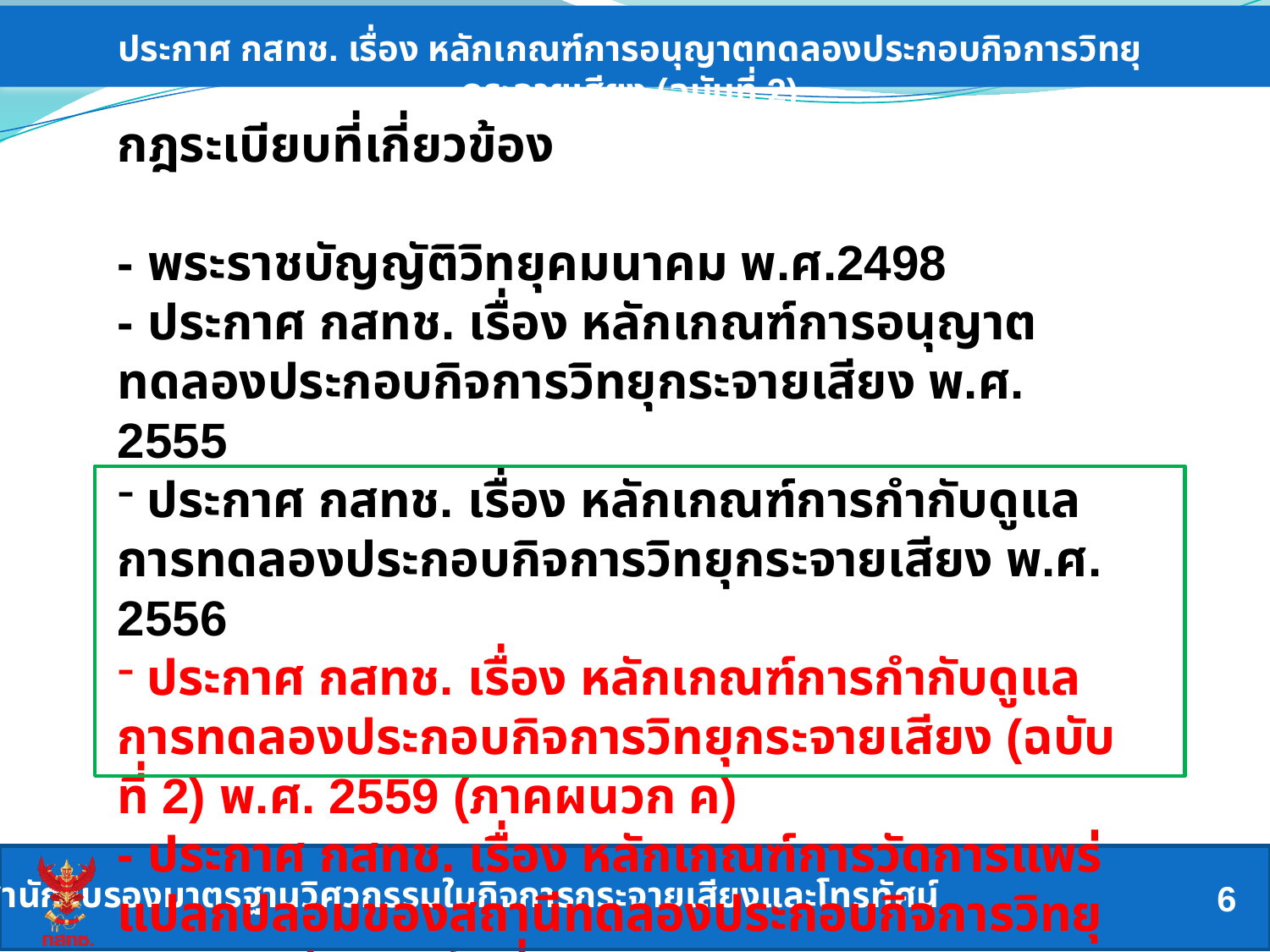

ประกาศ กสทช. เรื่อง หลักเกณฑ์การอนุญาตทดลองประกอบกิจการวิทยุกระจายเสียง (ฉบับที่ 2)
กฎระเบียบที่เกี่ยวข้อง

- พระราชบัญญัติวิทยุคมนาคม พ.ศ.2498
- ประกาศ กสทช. เรื่อง หลักเกณฑ์การอนุญาตทดลองประกอบกิจการวิทยุกระจายเสียง พ.ศ. 2555
 ประกาศ กสทช. เรื่อง หลักเกณฑ์การกำกับดูแลการทดลองประกอบกิจการวิทยุกระจายเสียง พ.ศ. 2556
 ประกาศ กสทช. เรื่อง หลักเกณฑ์การกำกับดูแลการทดลองประกอบกิจการวิทยุกระจายเสียง (ฉบับที่ 2) พ.ศ. 2559 (ภาคผนวก ค)
- ประกาศ กสทช. เรื่อง หลักเกณฑ์การวัดการแพร่แปลกปลอมของสถานีทดลองประกอบกิจการวิทยุกระจายเสียง (ฉบับที่ 1 – 2)